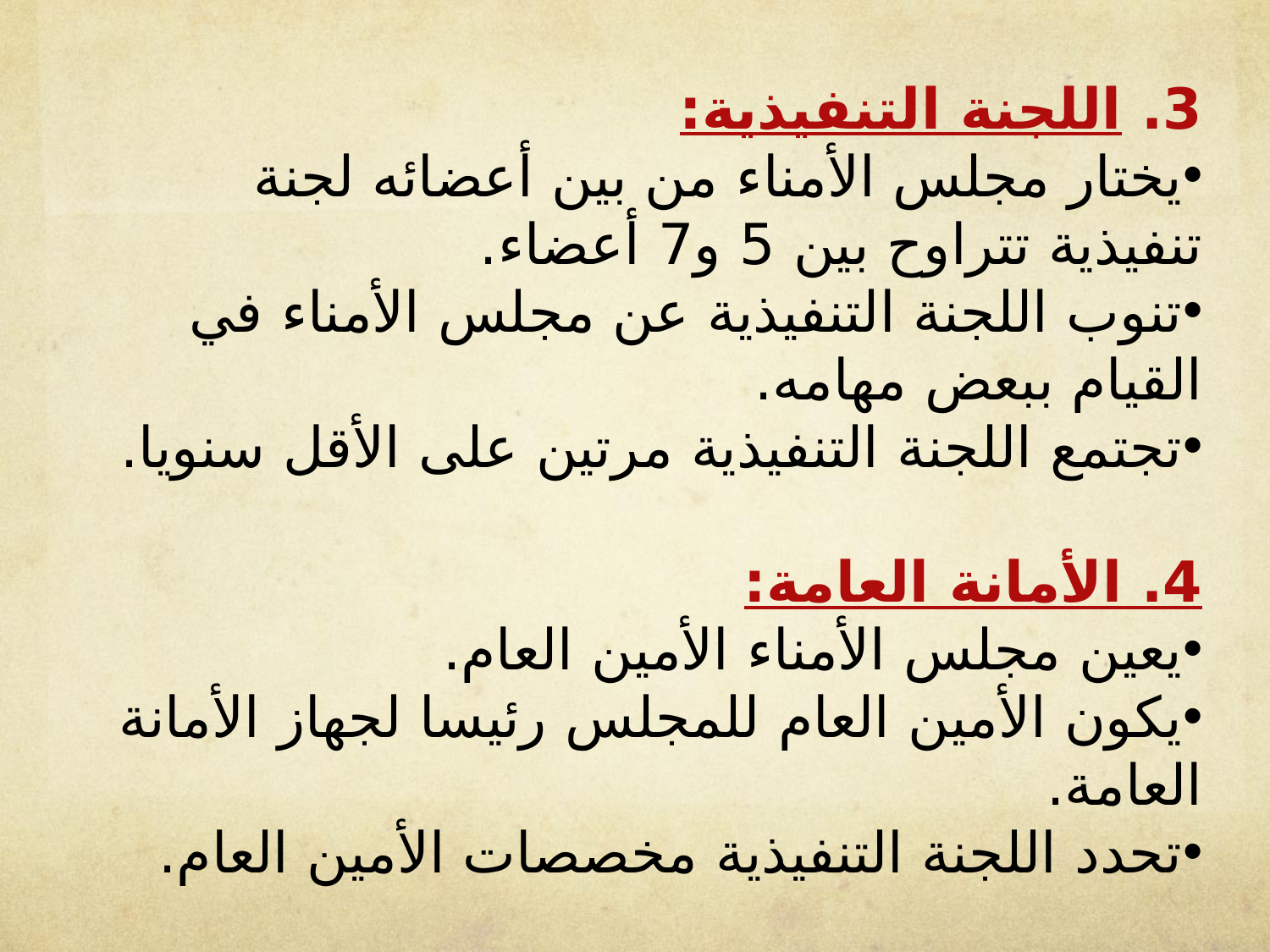

3. اللجنة التنفيذية:
يختار مجلس الأمناء من بين أعضائه لجنة تنفيذية تتراوح بين 5 و7 أعضاء.
تنوب اللجنة التنفيذية عن مجلس الأمناء في القيام ببعض مهامه.
تجتمع اللجنة التنفيذية مرتين على الأقل سنويا.

4. الأمانة العامة:
يعين مجلس الأمناء الأمين العام.
يكون الأمين العام للمجلس رئيسا لجهاز الأمانة العامة.
تحدد اللجنة التنفيذية مخصصات الأمين العام.